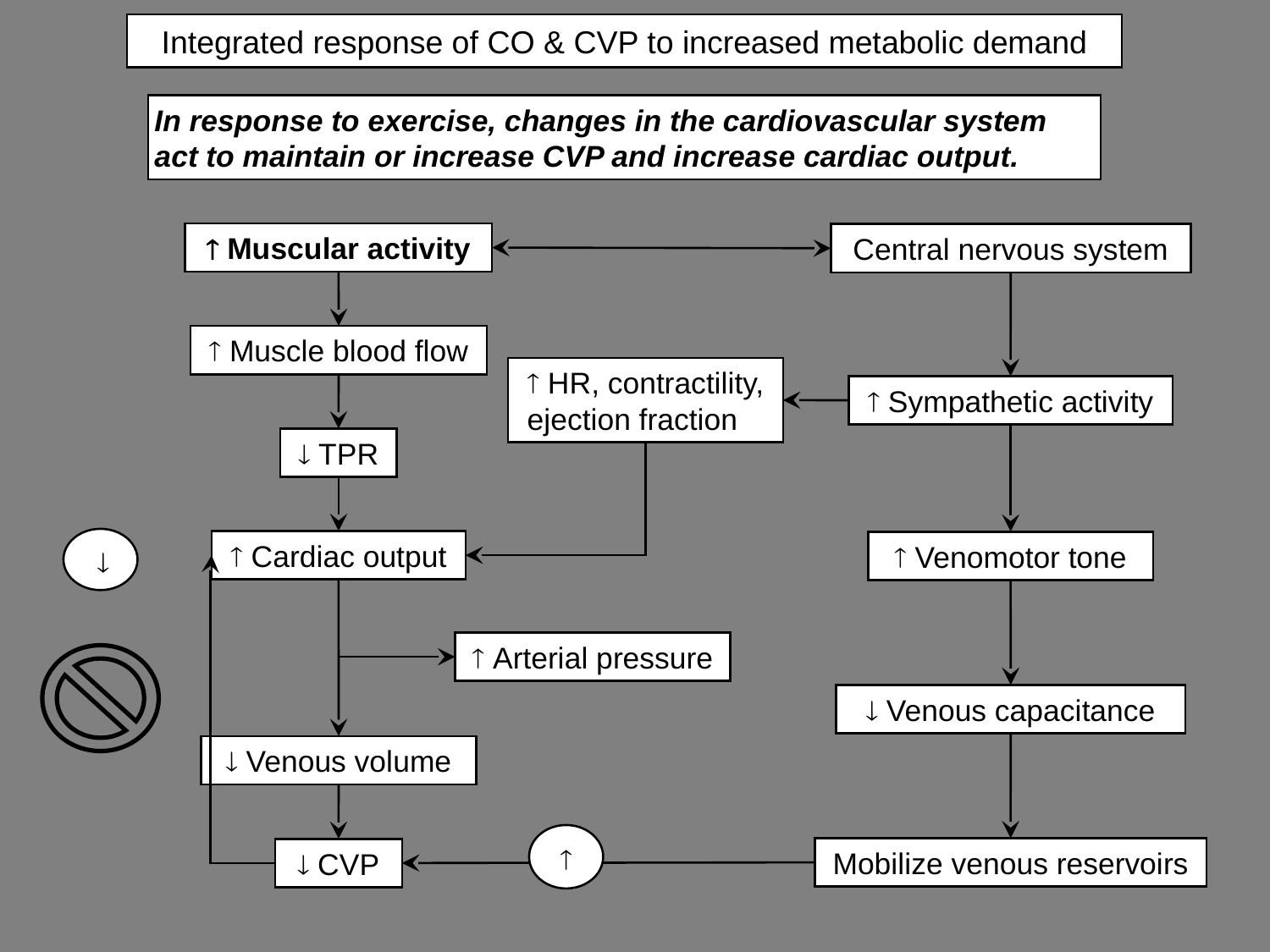

# Integrated response of CO & CVP to increased metabolic demand
In response to exercise, changes in the cardiovascular system act to maintain or increase CVP and increase cardiac output.
↑ Muscular activity
Central nervous system
↑ Muscle blood flow
↑ HR, contractility, ejection fraction
↑ Sympathetic activity
↓ TPR

↓
↑ Cardiac output
↑ Venomotor tone
↑ Arterial pressure

↓ Venous capacitance
↓ Venous volume

↑
Mobilize venous reservoirs
↓ CVP